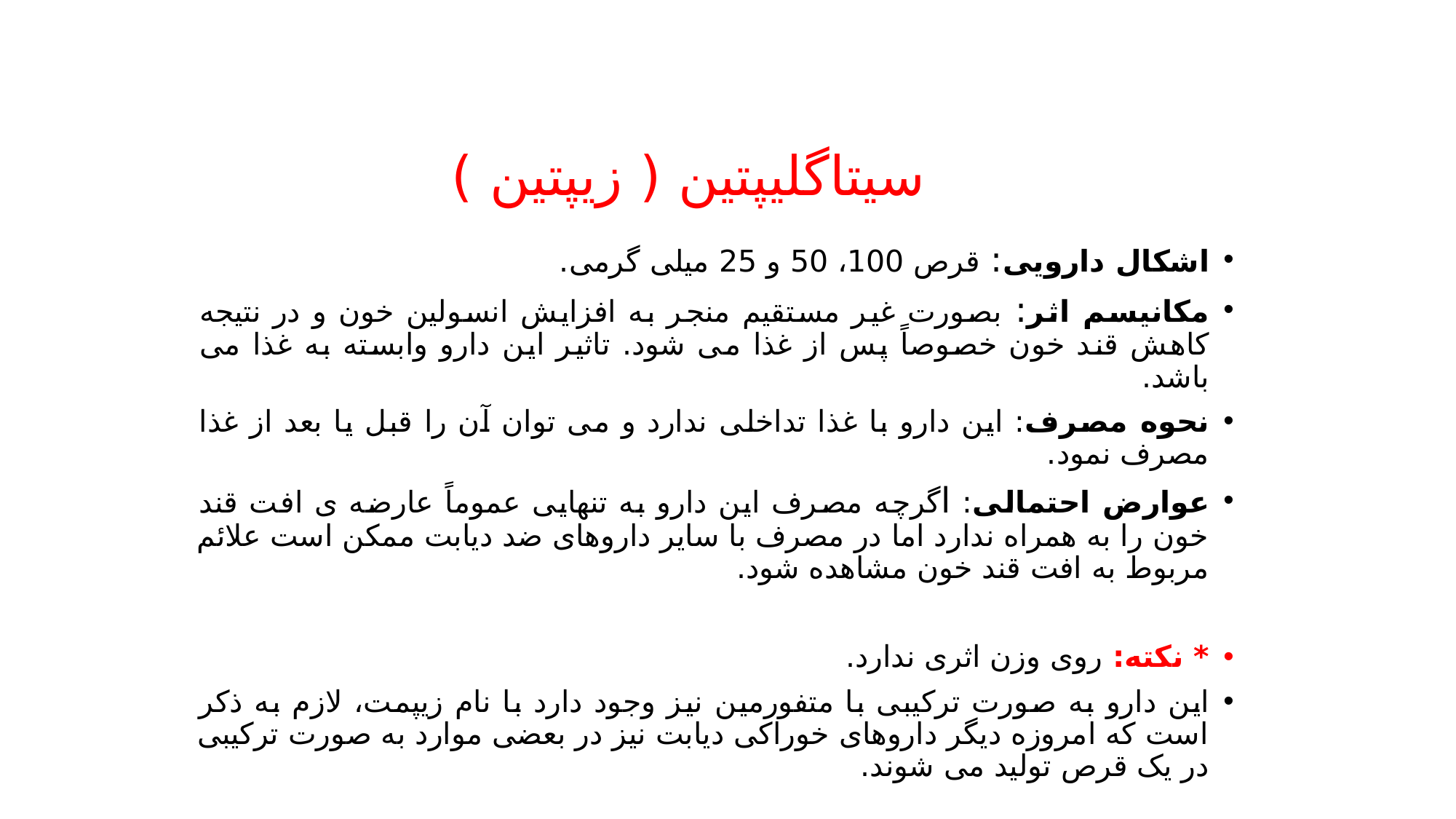

# سیتاگلیپتین ( زیپتین )
اشکال دارویی: قرص 100، 50 و 25 میلی گرمی.
مکانیسم اثر: بصورت غیر مستقیم منجر به افزایش انسولین خون و در نتیجه کاهش قند خون خصوصاً پس از غذا می شود. تاثیر این دارو وابسته به غذا می باشد.
نحوه مصرف: این دارو با غذا تداخلی ندارد و می توان آن را قبل یا بعد از غذا مصرف نمود.
عوارض احتمالی: اگرچه مصرف این دارو به تنهایی عموماً عارضه ی افت قند خون را به همراه ندارد اما در مصرف با سایر داروهای ضد دیابت ممکن است علائم مربوط به افت قند خون مشاهده شود.

* نکته: روی وزن اثری ندارد.
این دارو به صورت ترکیبی با متفورمین نیز وجود دارد با نام زیپمت، لازم به ذکر است که امروزه دیگر داروهای خوراکی دیابت نیز در بعضی موارد به صورت ترکیبی در یک قرص تولید می شوند.